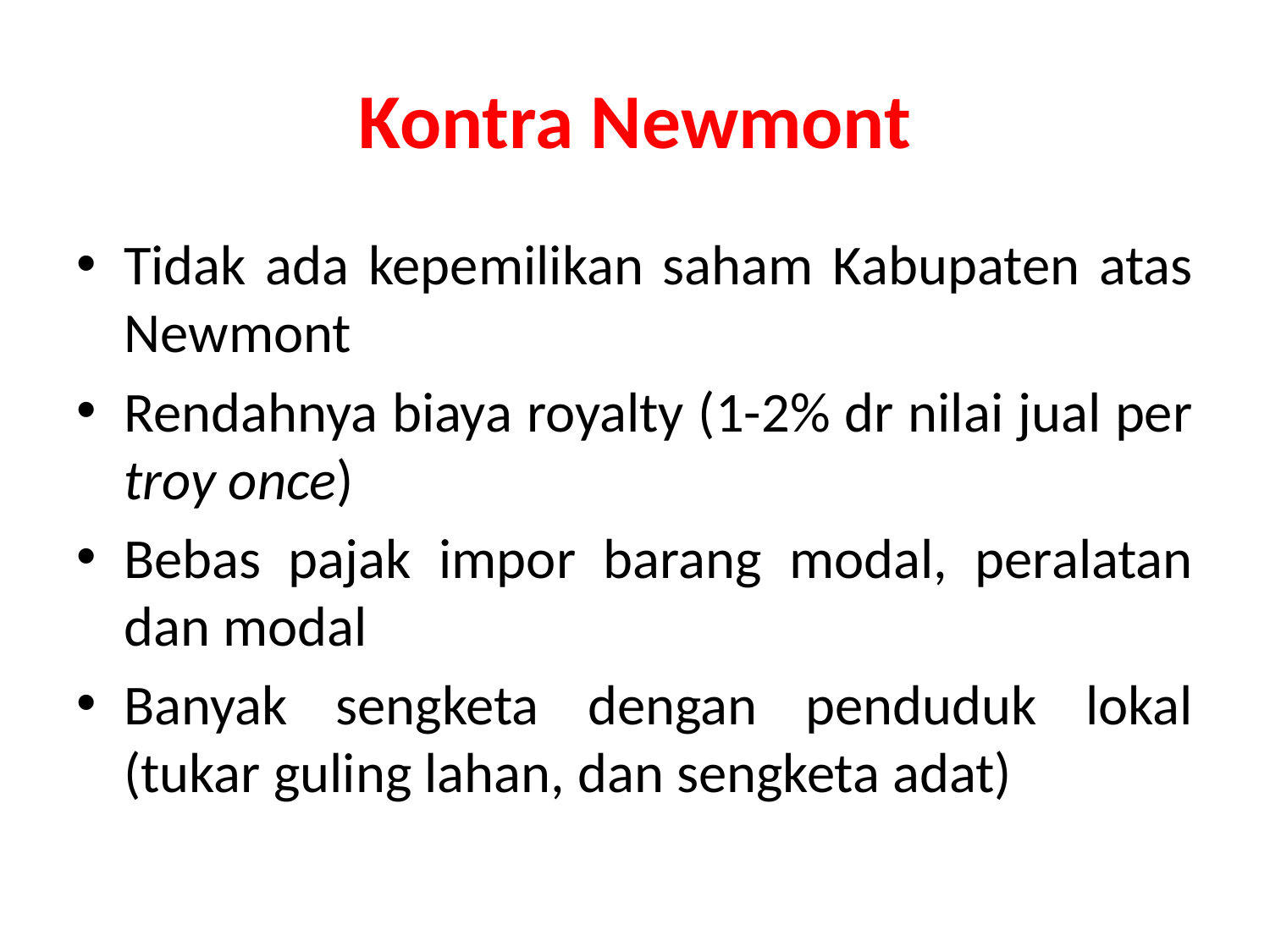

# Kontra Newmont
Tidak ada kepemilikan saham Kabupaten atas Newmont
Rendahnya biaya royalty (1-2% dr nilai jual per troy once)
Bebas pajak impor barang modal, peralatan dan modal
Banyak sengketa dengan penduduk lokal (tukar guling lahan, dan sengketa adat)